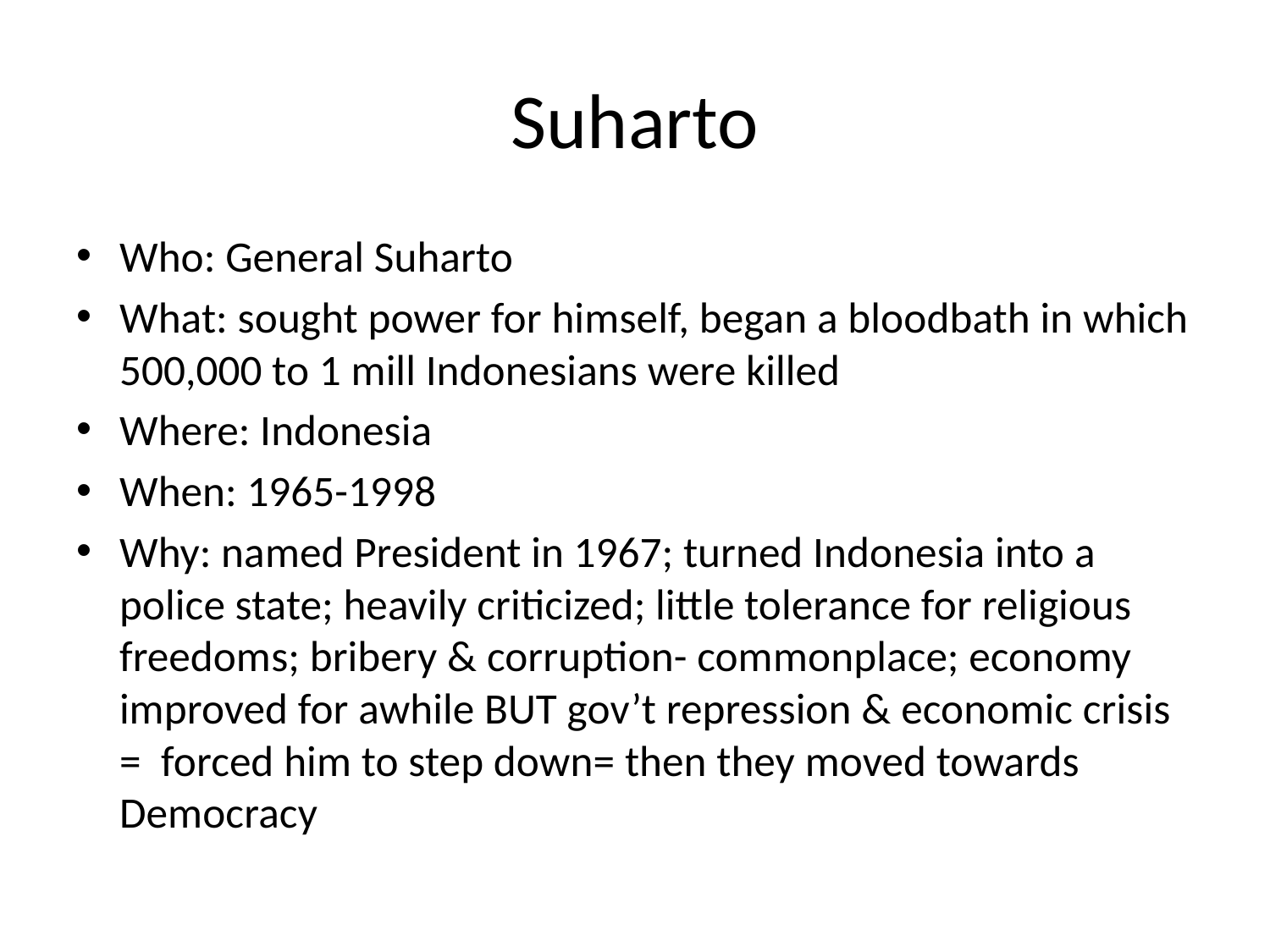

# Suharto
Who: General Suharto
What: sought power for himself, began a bloodbath in which 500,000 to 1 mill Indonesians were killed
Where: Indonesia
When: 1965-1998
Why: named President in 1967; turned Indonesia into a police state; heavily criticized; little tolerance for religious freedoms; bribery & corruption- commonplace; economy improved for awhile BUT gov’t repression & economic crisis =  forced him to step down= then they moved towards Democracy